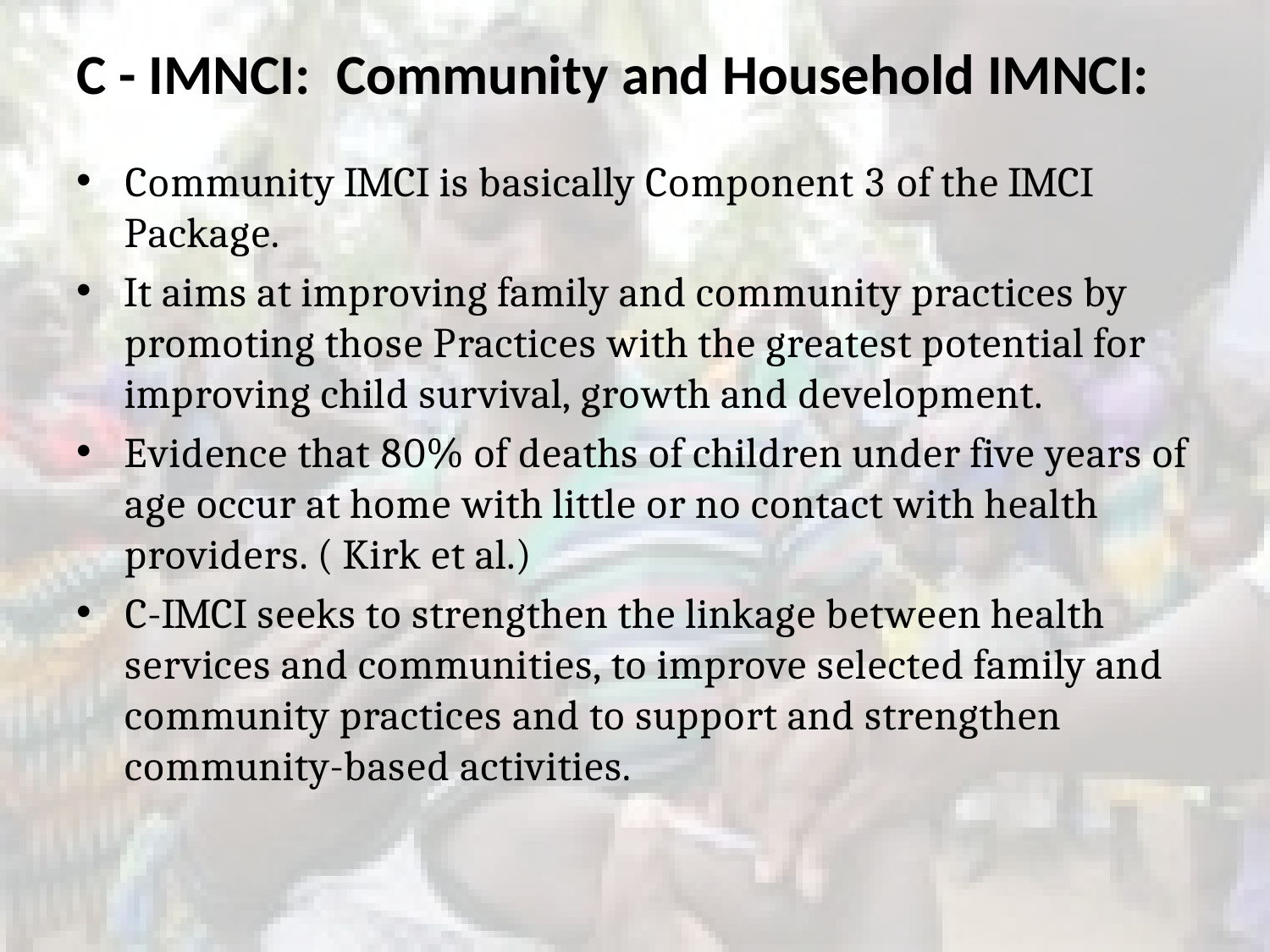

# C - IMNCI:  Community and Household IMNCI:
Community IMCI is basically Component 3 of the IMCI Package.
It aims at improving family and community practices by promoting those Practices with the greatest potential for improving child survival, growth and development.
Evidence that 80% of deaths of children under five years of age occur at home with little or no contact with health providers. ( Kirk et al.)
C-IMCI seeks to strengthen the linkage between health services and communities, to improve selected family and community practices and to support and strengthen community-based activities.